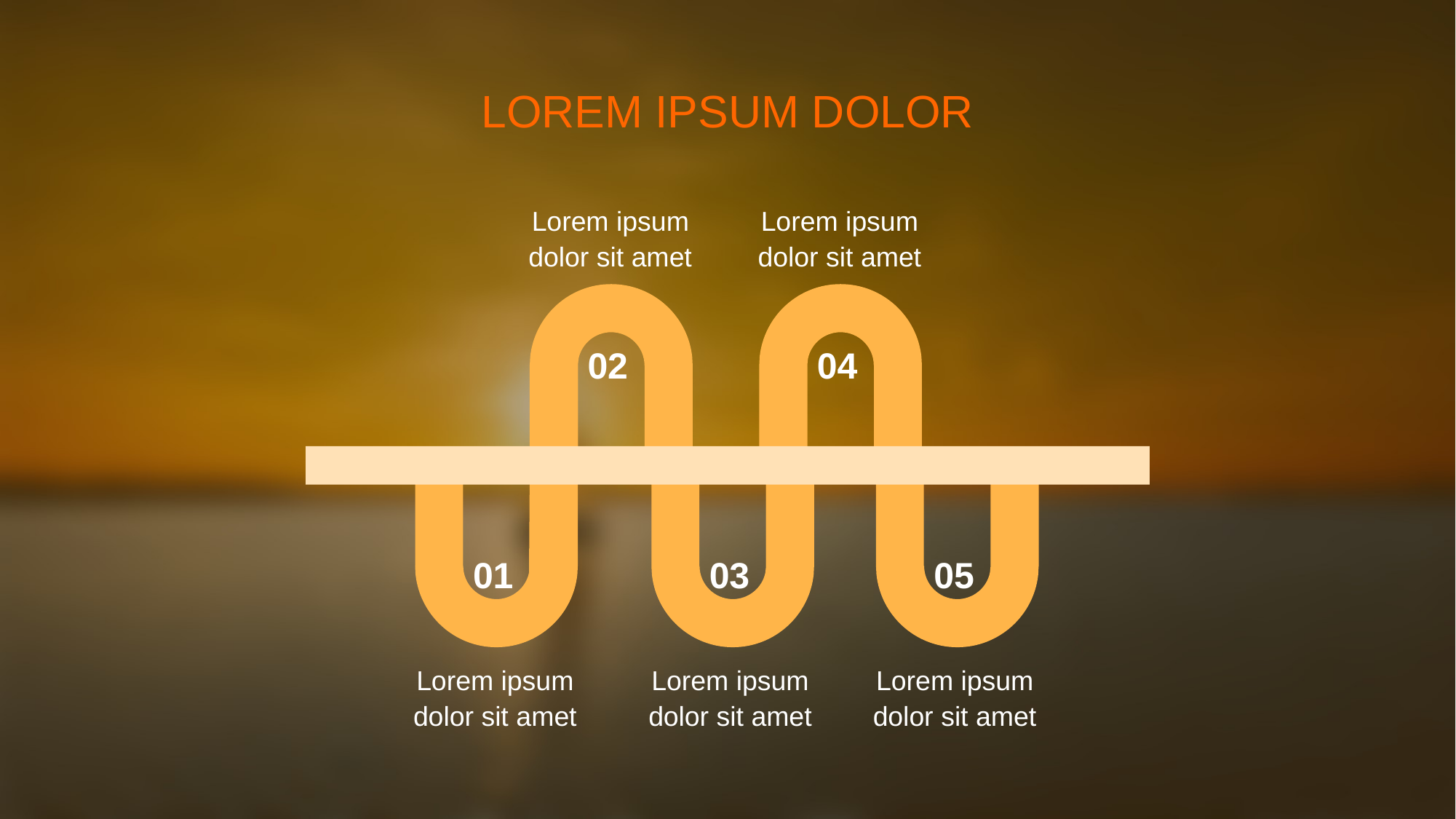

LOREM IPSUM DOLOR
Lorem ipsum dolor sit amet
Lorem ipsum dolor sit amet

02
04

01
03
05
Lorem ipsum dolor sit amet
Lorem ipsum dolor sit amet
Lorem ipsum dolor sit amet